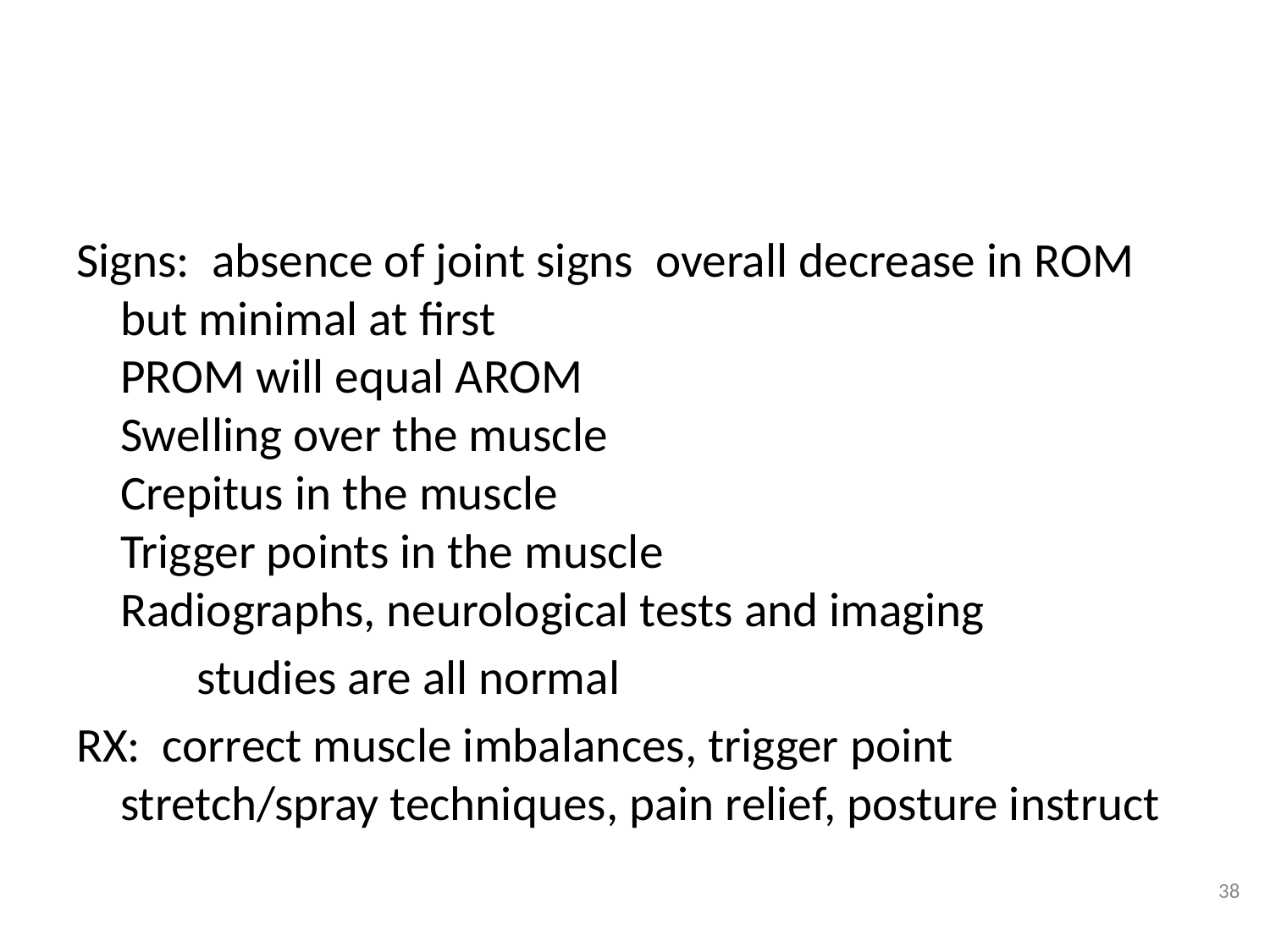

#
Signs:  absence of joint signs  overall decrease in ROM but minimal at first
	PROM will equal AROM
	Swelling over the muscle
	Crepitus in the muscle
	Trigger points in the muscle
	Radiographs, neurological tests and imaging
           studies are all normal
RX:  correct muscle imbalances, trigger point stretch/spray techniques, pain relief, posture instruct

38